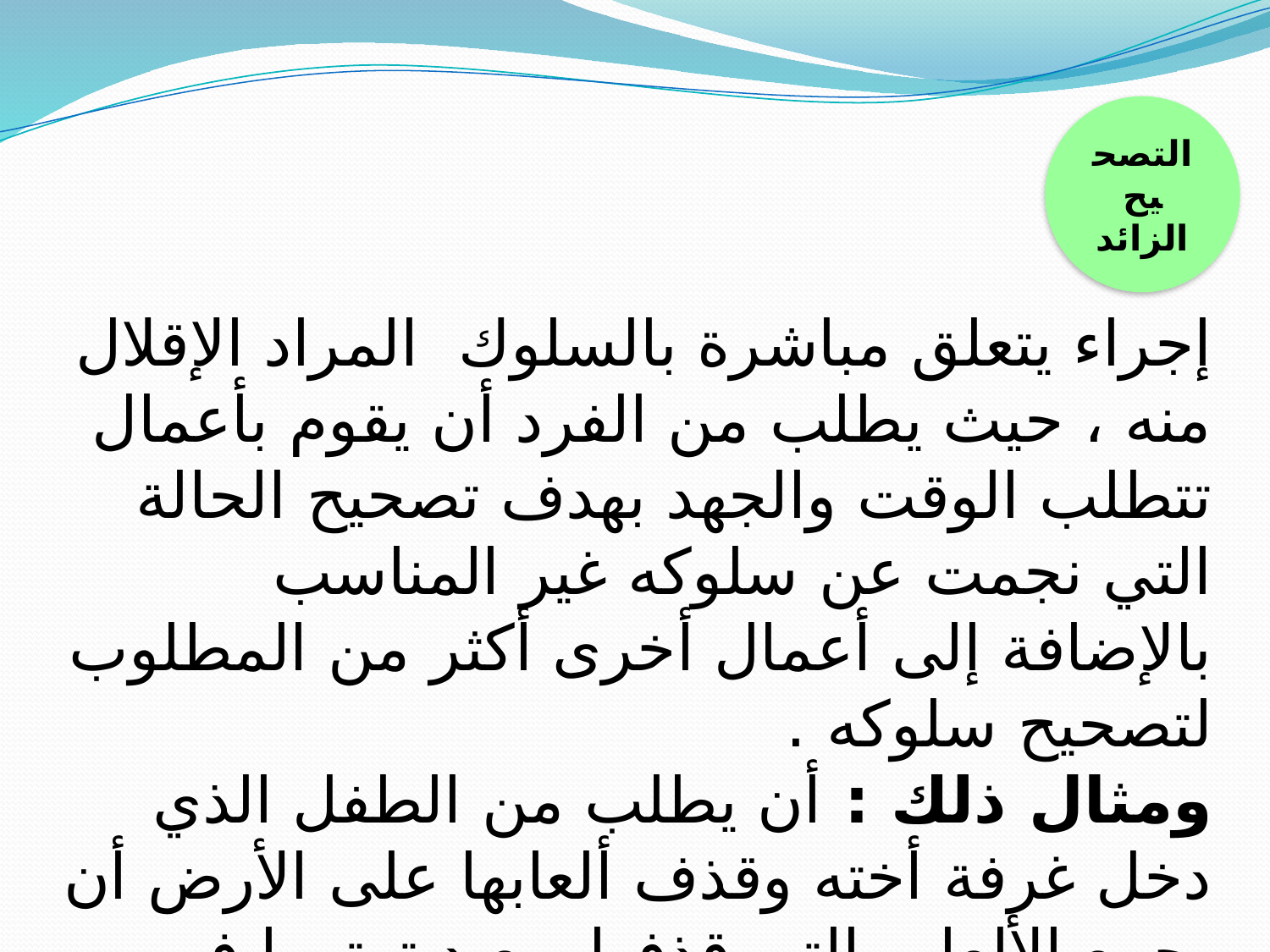

التصحيح الزائد

إجراء يتعلق مباشرة بالسلوك  المراد الإقلال منه ، حيث يطلب من الفرد أن يقوم بأعمال تتطلب الوقت والجهد بهدف تصحيح الحالة التي نجمت عن سلوكه غير المناسب بالإضافة إلى أعمال أخرى أكثر من المطلوب لتصحيح سلوكه .
ومثال ذلك : أن يطلب من الطفل الذي دخل غرفة أخته وقذف ألعابها على الأرض أن يجمع الألعاب التي قذفها ويعيد ترتيبها في الخزانة الخاصة وأن  يطلب من الطفل الذي يبول على نفسه أن يغسل نفسه ويبدل ملابسه